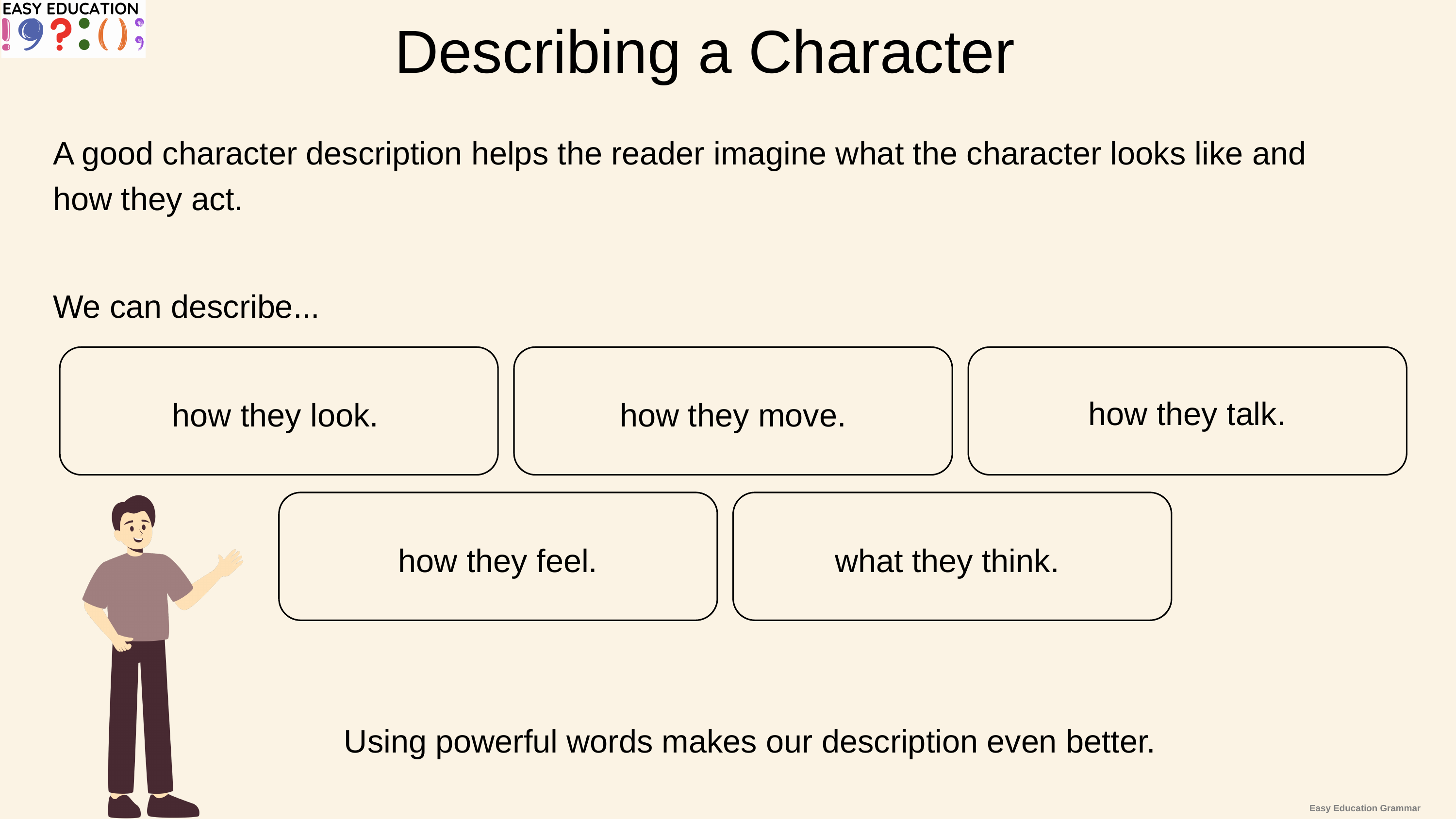

Describing a Character
A good character description helps the reader imagine what the character looks like and how they act.
We can describe...

how they talk.
how they look.
how they move.

how they feel.
what they think.
Using powerful words makes our description even better.